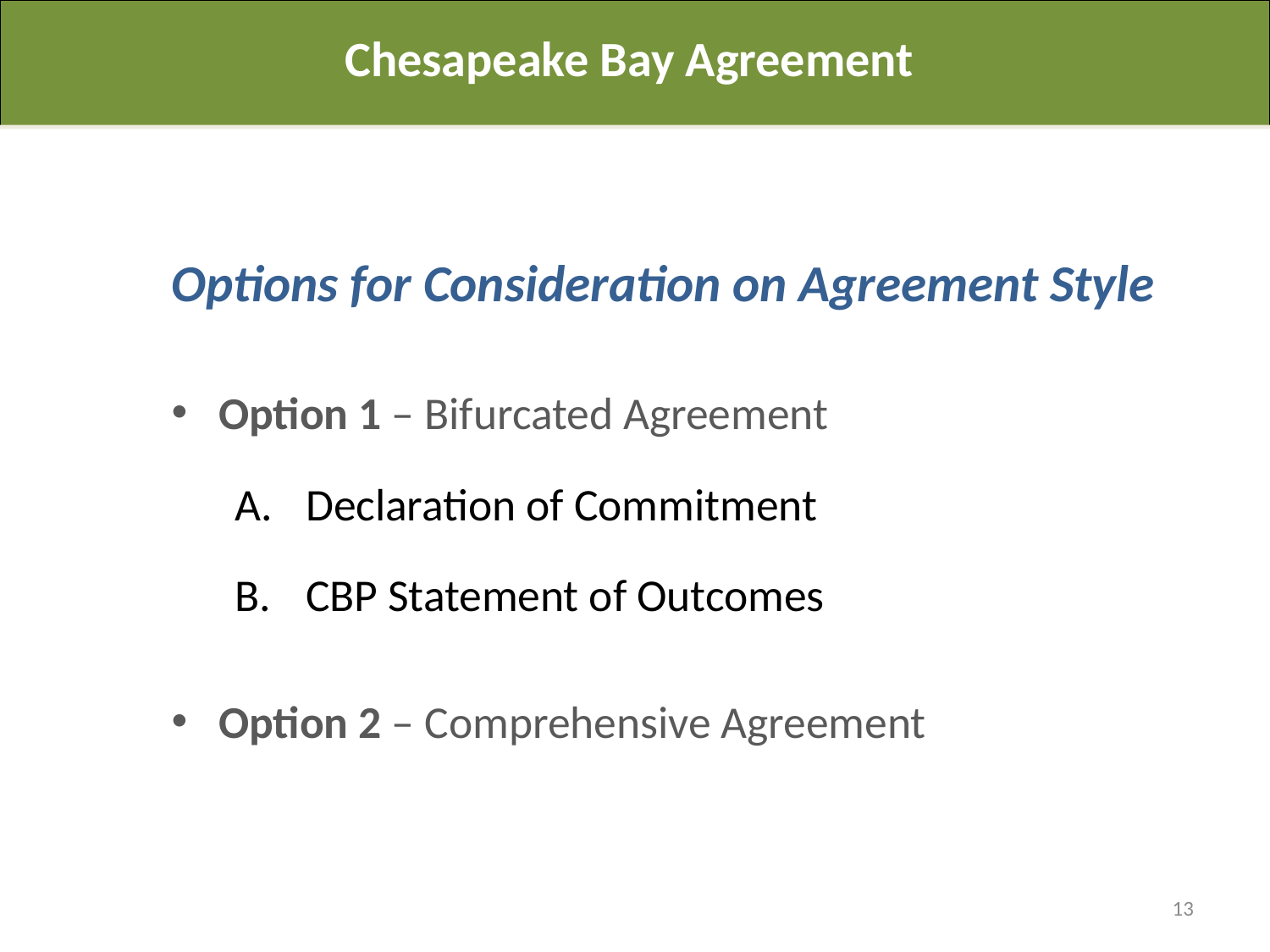

Chesapeake Bay Agreement
Options for Consideration on Agreement Style

Option 1 – Bifurcated Agreement
Declaration of Commitment
CBP Statement of Outcomes

Option 2 – Comprehensive Agreement

13